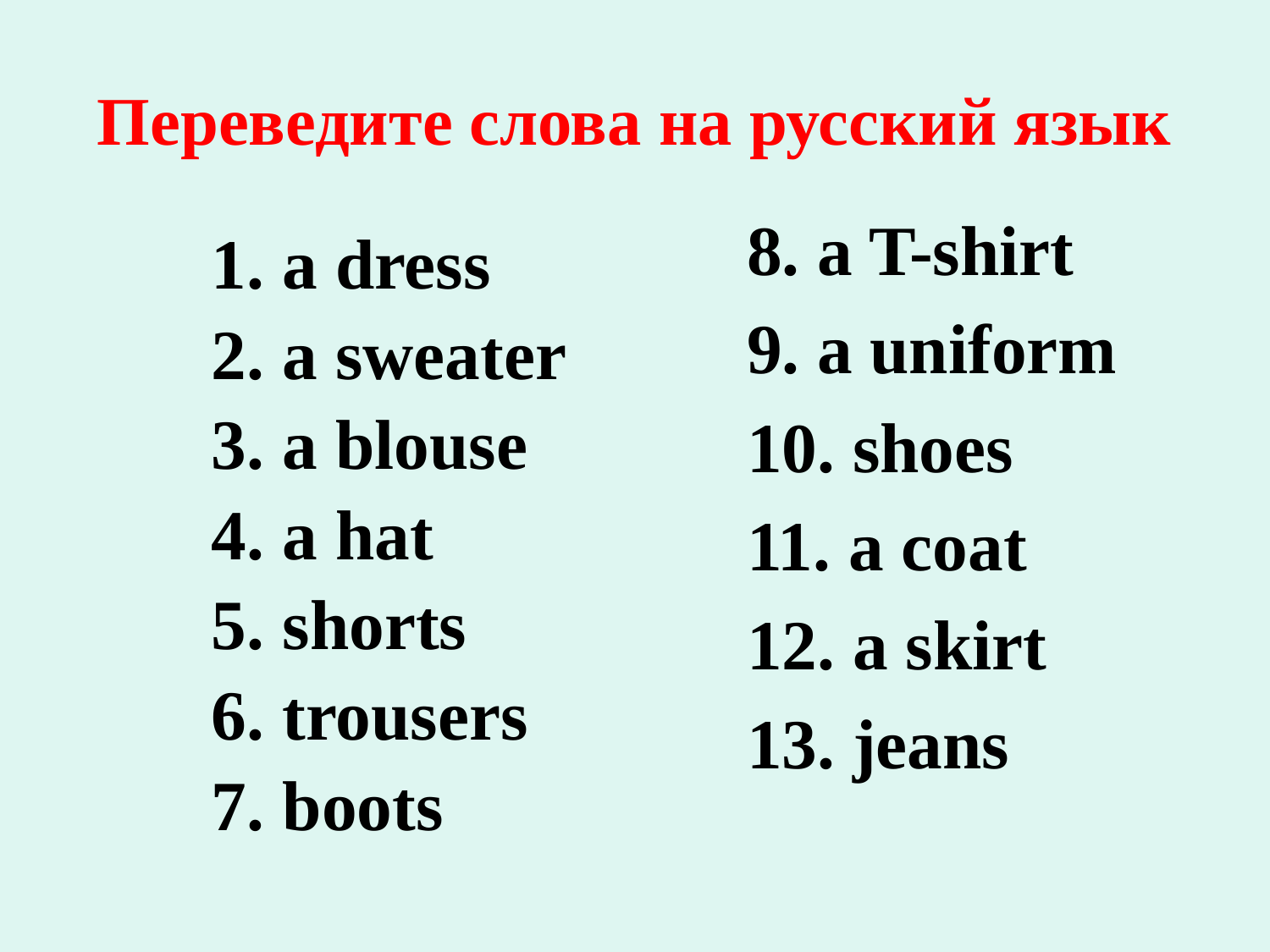

# Переведите слова на русский язык
8. a T-shirt
9. a uniform
10. shoes
11. a coat
12. a skirt
13. jeans
a dress
a sweater
a blouse
a hat
shorts
trousers
boots